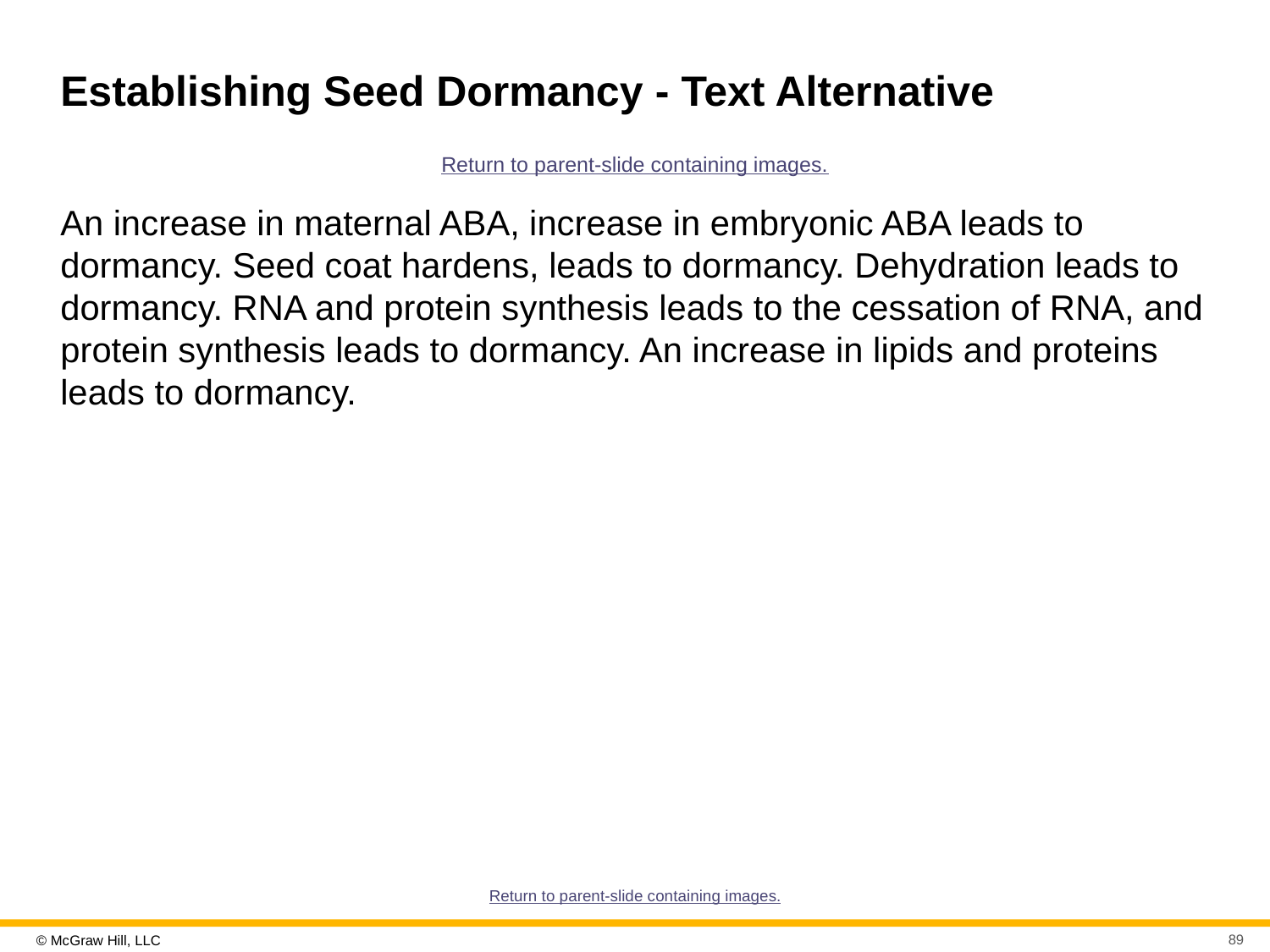

# Establishing Seed Dormancy - Text Alternative
Return to parent-slide containing images.
An increase in maternal ABA, increase in embryonic ABA leads to dormancy. Seed coat hardens, leads to dormancy. Dehydration leads to dormancy. RNA and protein synthesis leads to the cessation of RNA, and protein synthesis leads to dormancy. An increase in lipids and proteins leads to dormancy.
Return to parent-slide containing images.
89